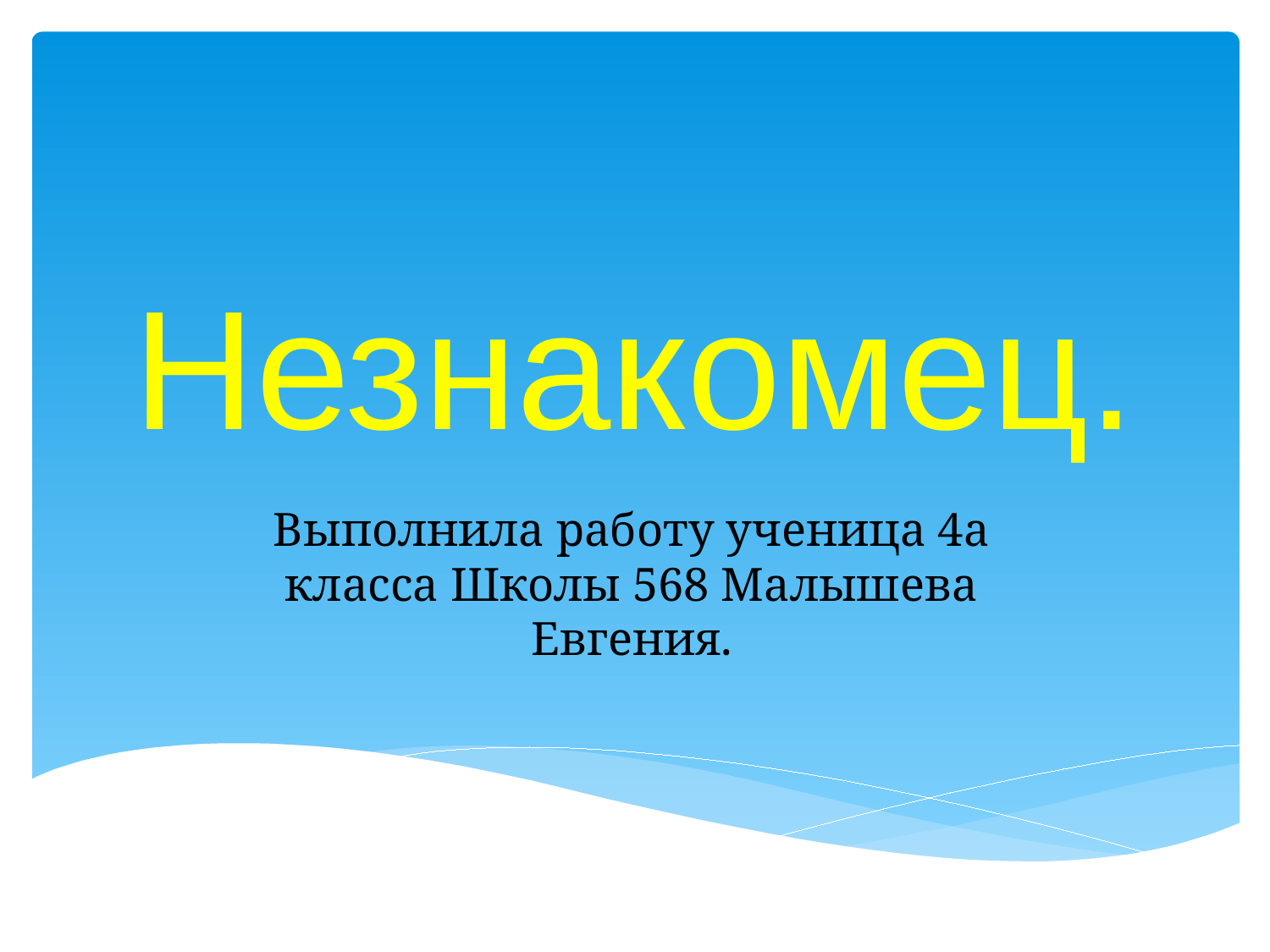

# Незнакомец.
Выполнила работу ученица 4а класса Школы 568 Малышева Евгения.